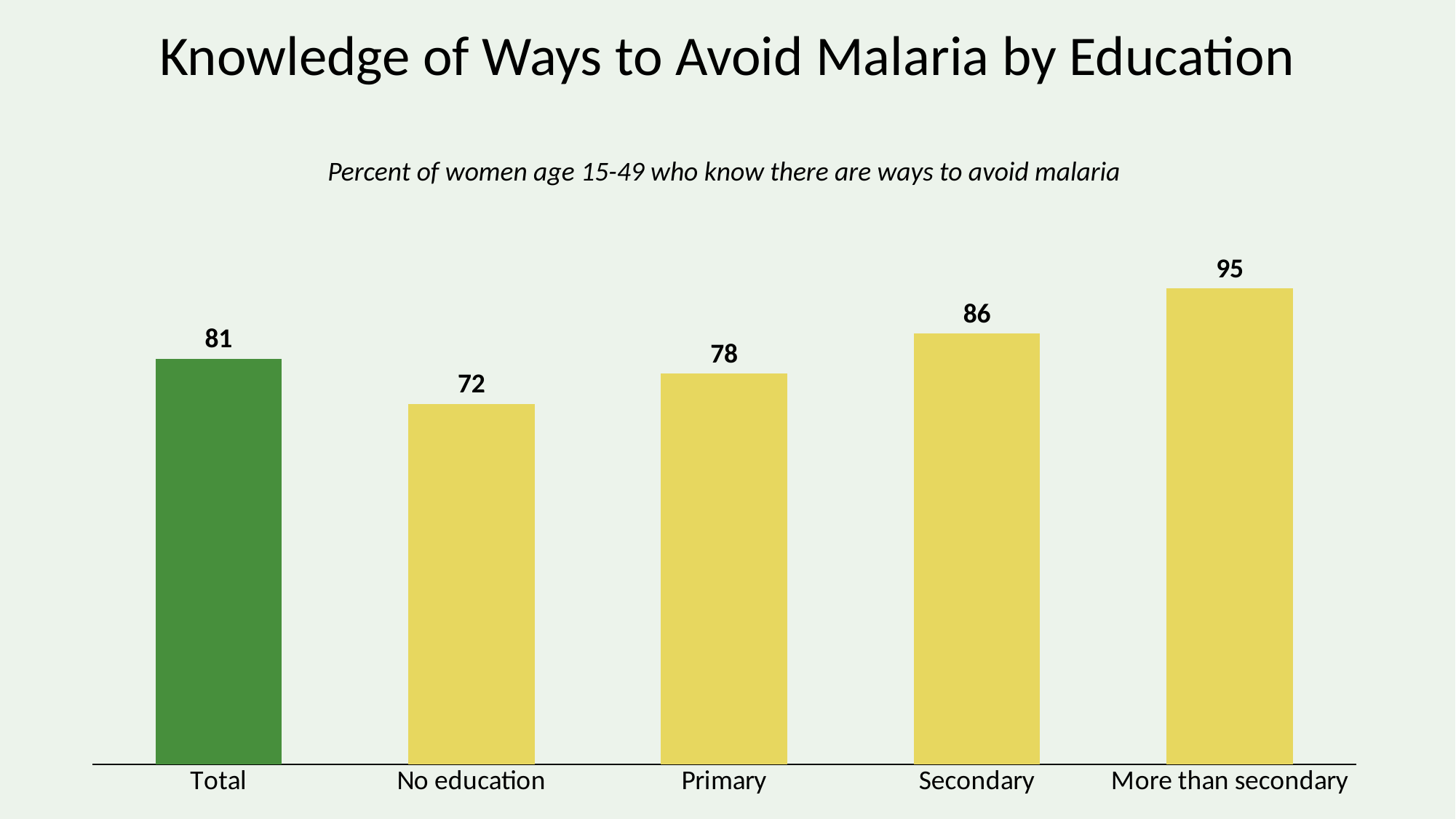

# Knowledge of Ways to Avoid Malaria by Education
Percent of women age 15-49 who know there are ways to avoid malaria

### Chart

| Category | Series 1 |
|---|---|
| Total | 81.0 |
| No education | 72.0 |
| Primary | 78.0 |
| Secondary | 86.0 |
| More than secondary | 95.0 |